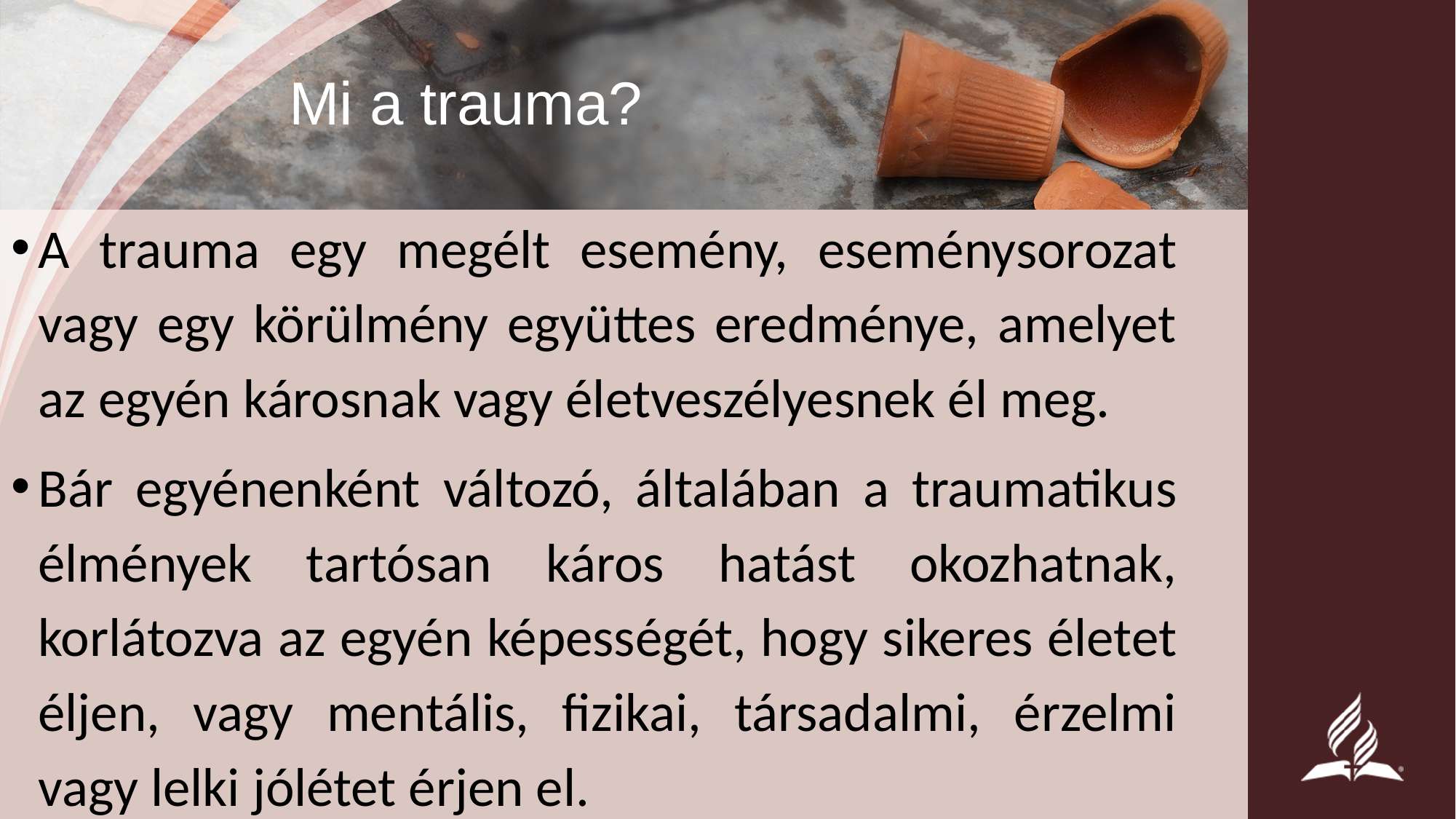

# Mi a trauma?
A trauma egy megélt esemény, eseménysorozat vagy egy körülmény együttes eredménye, amelyet az egyén károsnak vagy életveszélyesnek él meg.
Bár egyénenként változó, általában a traumatikus élmények tartósan káros hatást okozhatnak, korlátozva az egyén képességét, hogy sikeres életet éljen, vagy mentális, fizikai, társadalmi, érzelmi vagy lelki jólétet érjen el.